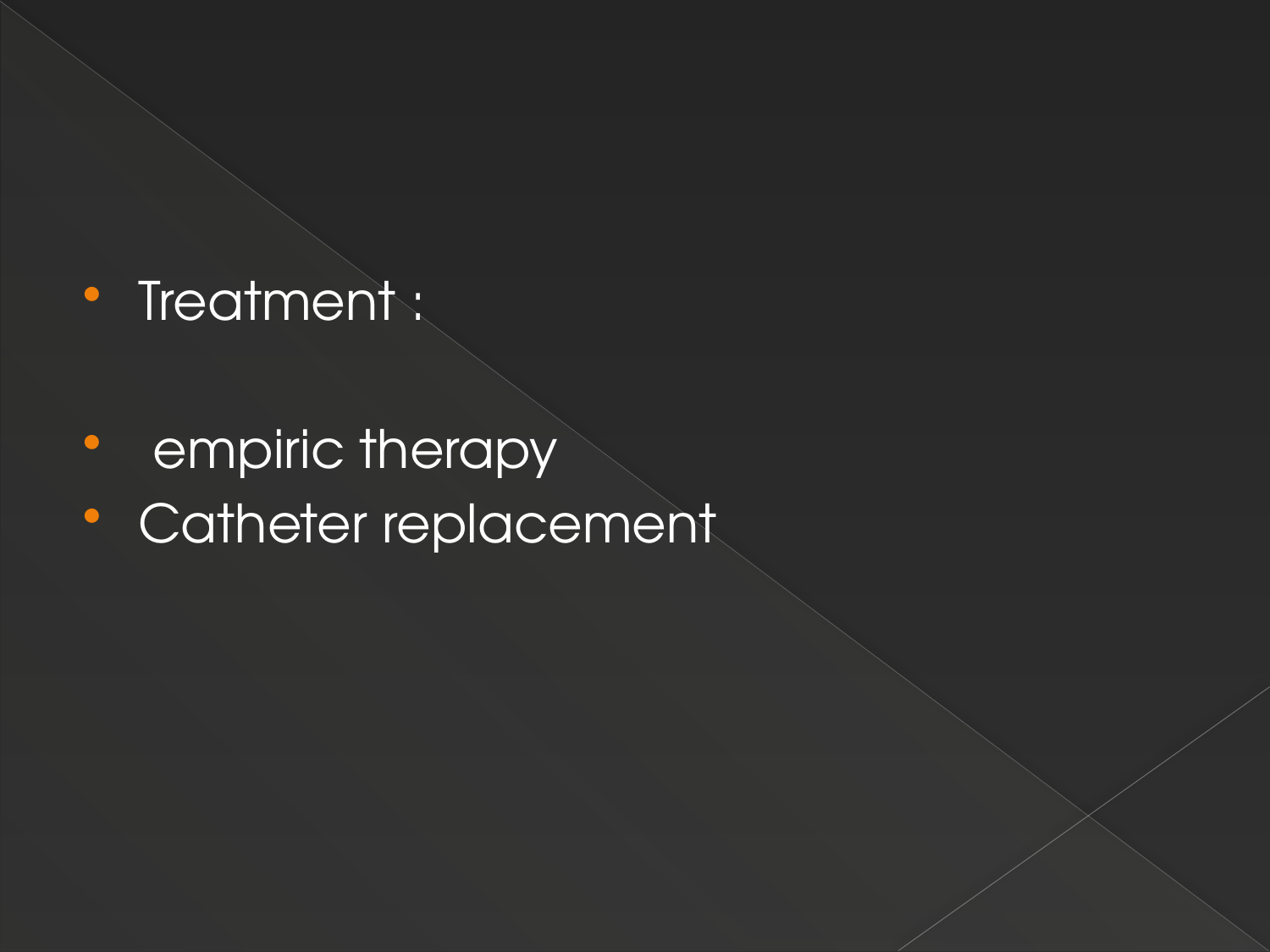

#
Treatment :

 empiric therapy
Catheter replacement